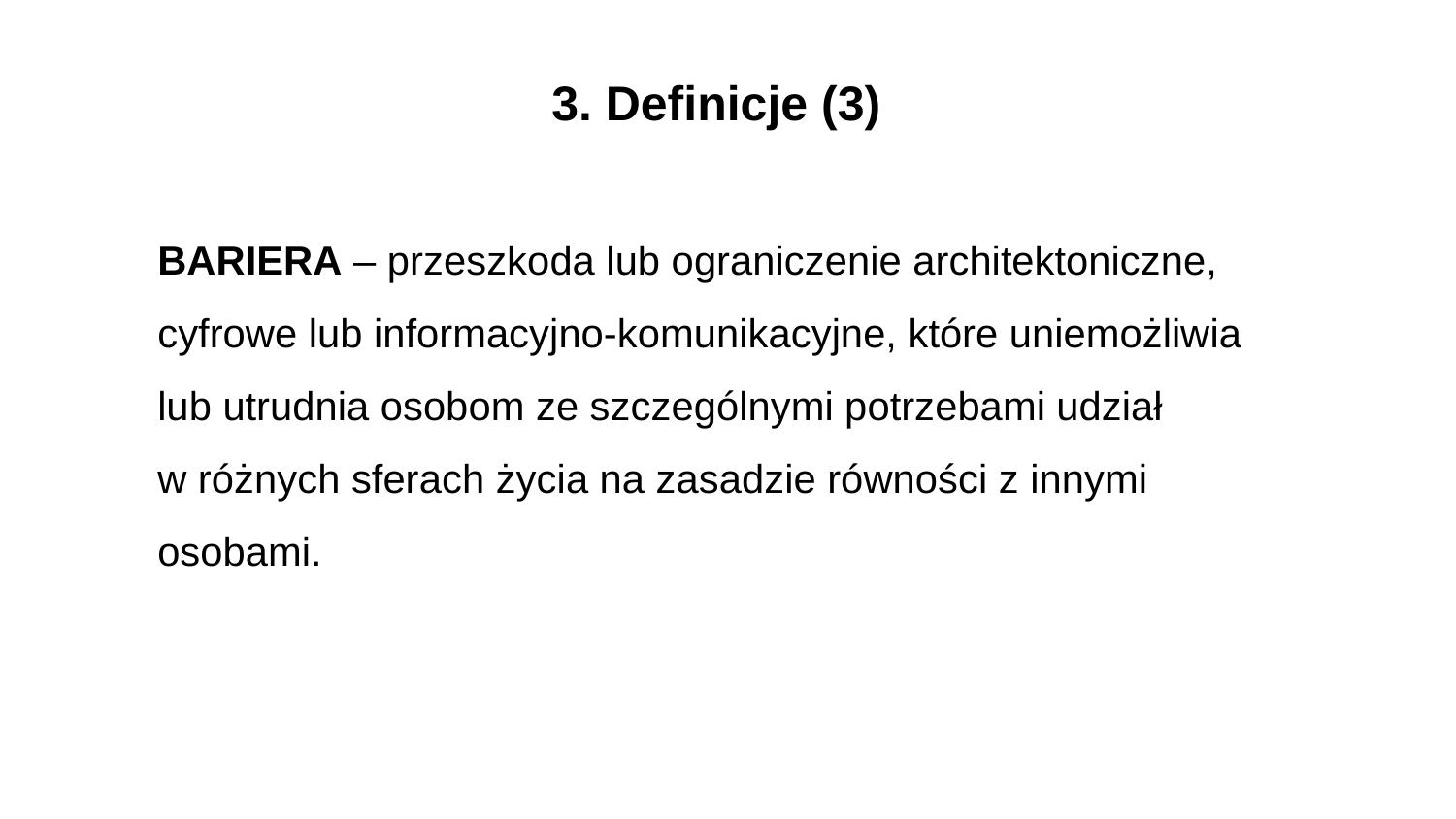

3. Definicje (3)
BARIERA – przeszkoda lub ograniczenie architektoniczne, cyfrowe lub informacyjno-komunikacyjne, które uniemożliwia
lub utrudnia osobom ze szczególnymi potrzebami udział
w różnych sferach życia na zasadzie równości z innymi osobami.